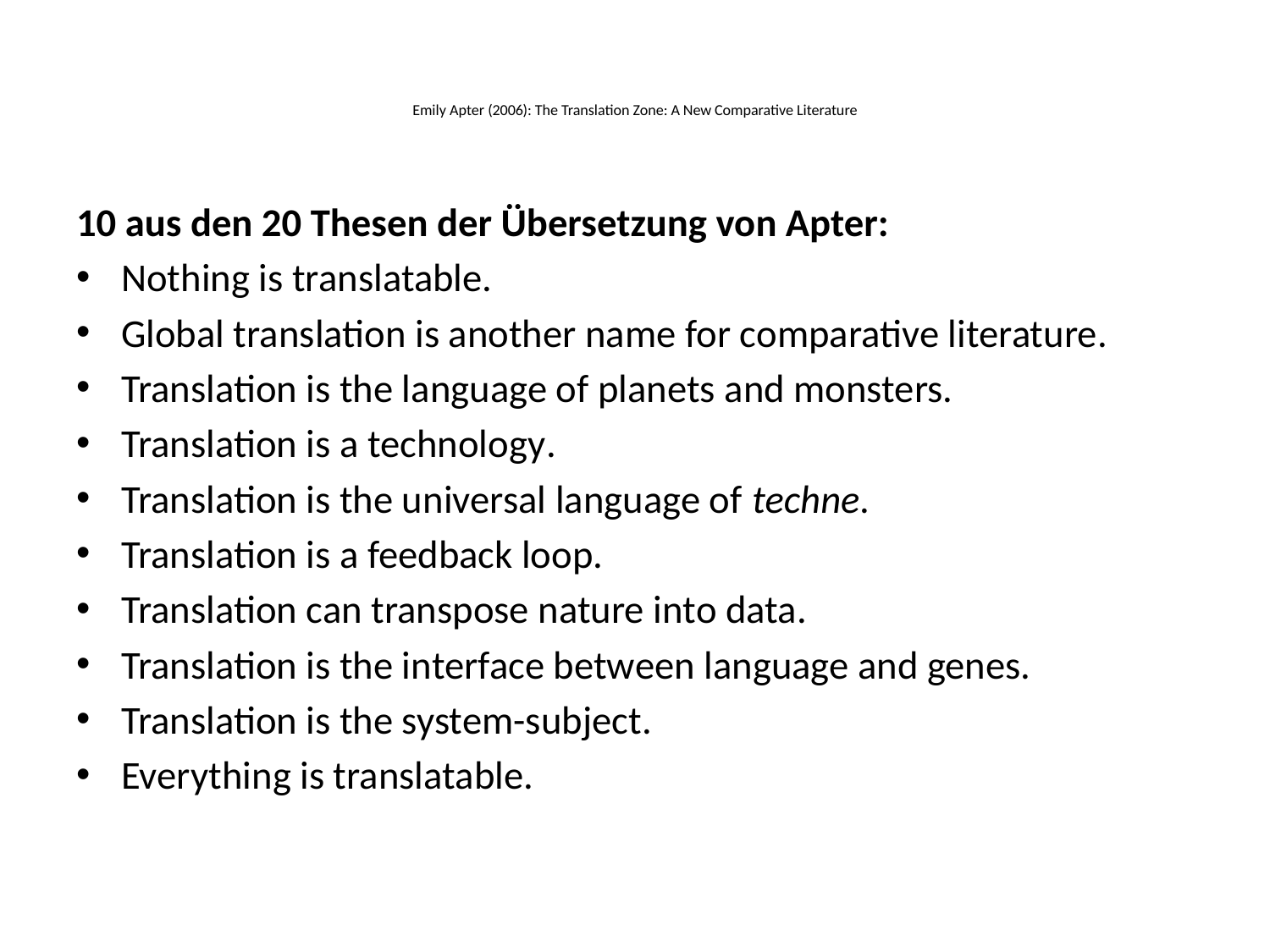

# Emily Apter (2006): The Translation Zone: A New Comparative Literature
10 aus den 20 Thesen der Übersetzung von Apter:
Nothing is translatable.
Global translation is another name for comparative literature.
Translation is the language of planets and monsters.
Translation is a technology.
Translation is the universal language of techne.
Translation is a feedback loop.
Translation can transpose nature into data.
Translation is the interface between language and genes.
Translation is the system-subject.
Everything is translatable.